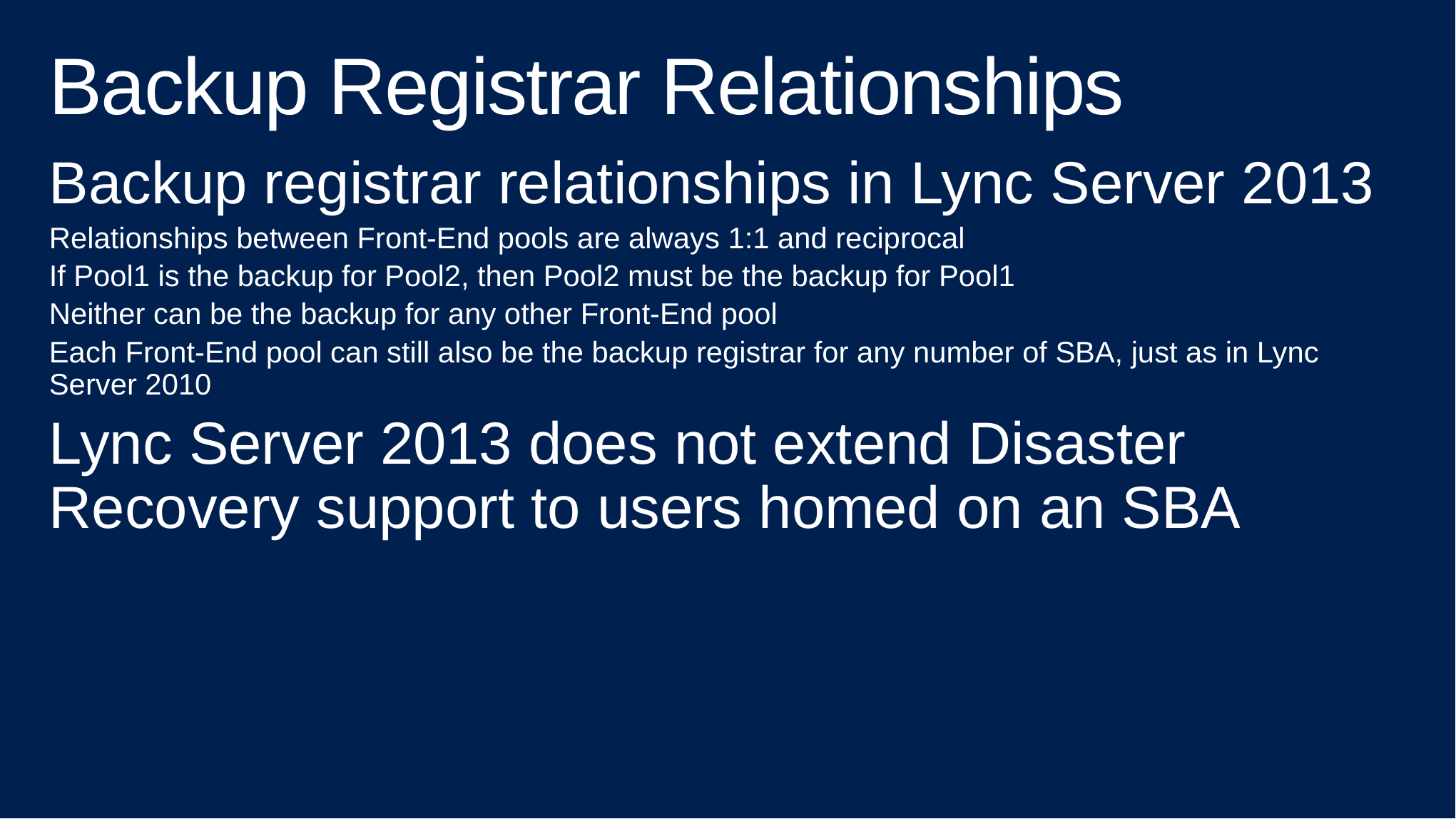

# Backup Registrar Relationships
Backup registrar relationships in Lync Server 2013
Relationships between Front-End pools are always 1:1 and reciprocal
If Pool1 is the backup for Pool2, then Pool2 must be the backup for Pool1
Neither can be the backup for any other Front-End pool
Each Front-End pool can still also be the backup registrar for any number of SBA, just as in Lync Server 2010
Lync Server 2013 does not extend Disaster Recovery support to users homed on an SBA